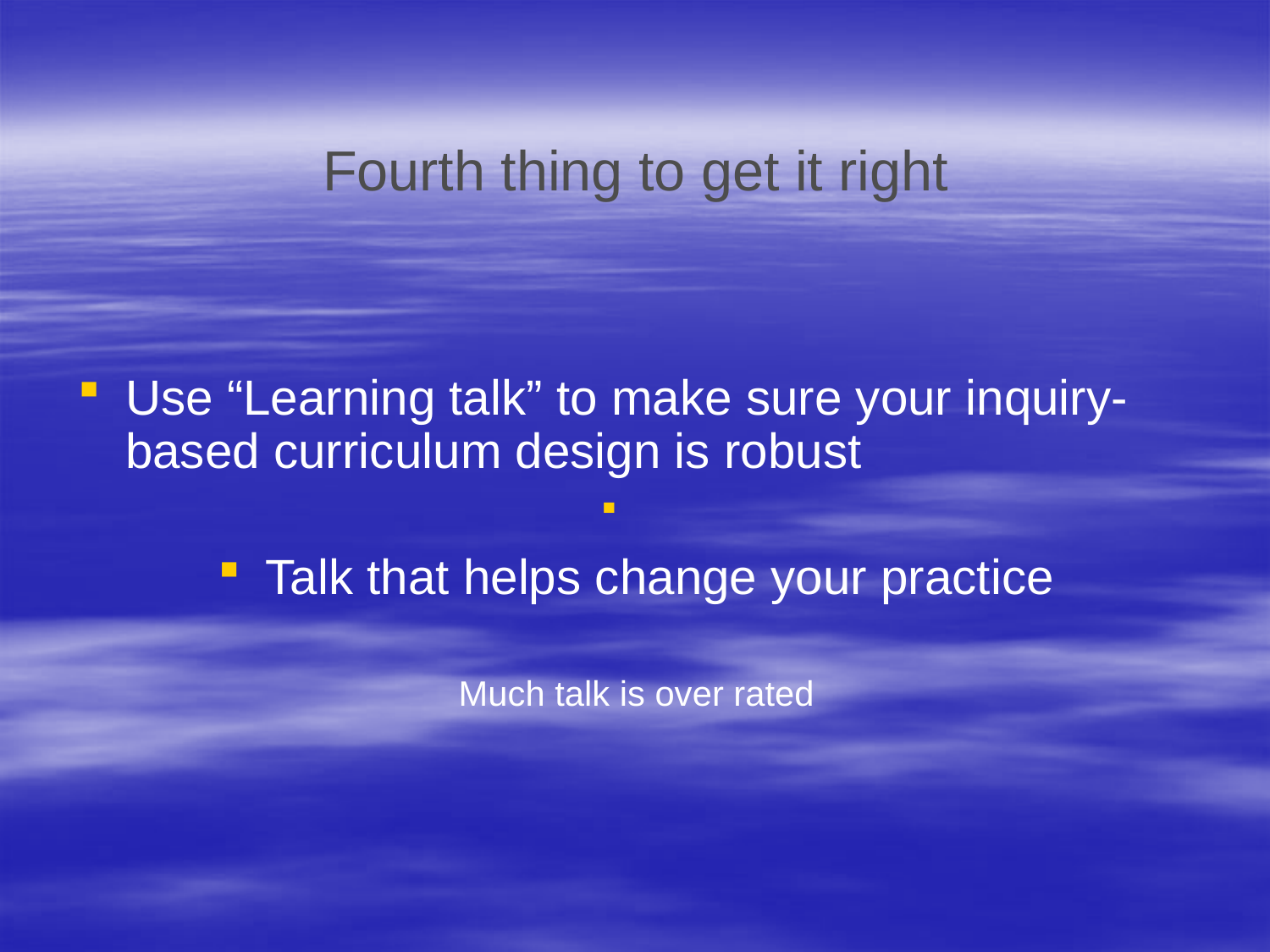

# Fourth thing to get it right
Use “Learning talk” to make sure your inquiry-based curriculum design is robust

Talk that helps change your practice

Much talk is over rated